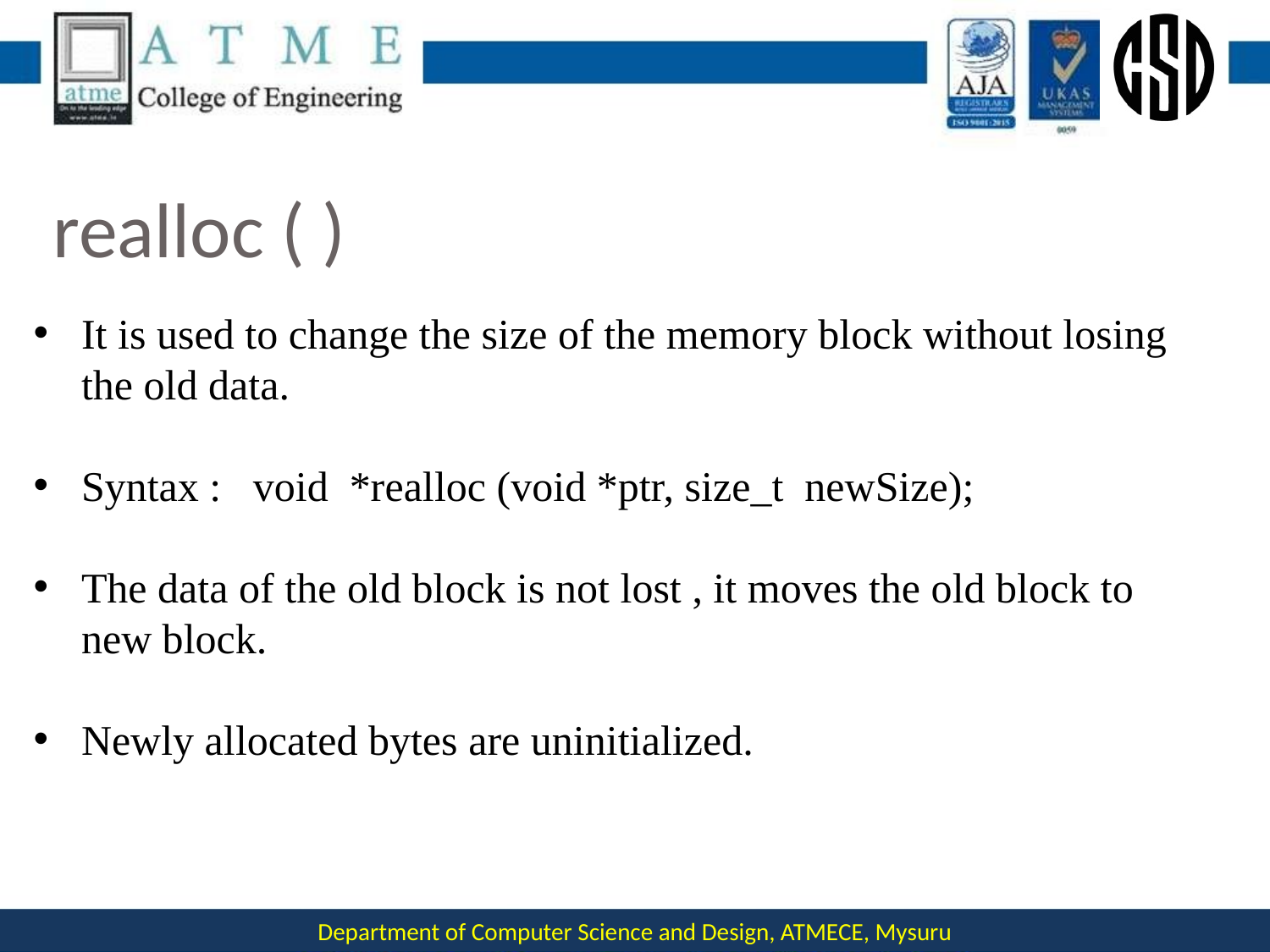

# realloc ( )
It is used to change the size of the memory block without losing the old data.

Syntax :   void  *realloc (void *ptr, size_t  newSize);

The data of the old block is not lost , it moves the old block to new block.

Newly allocated bytes are uninitialized.